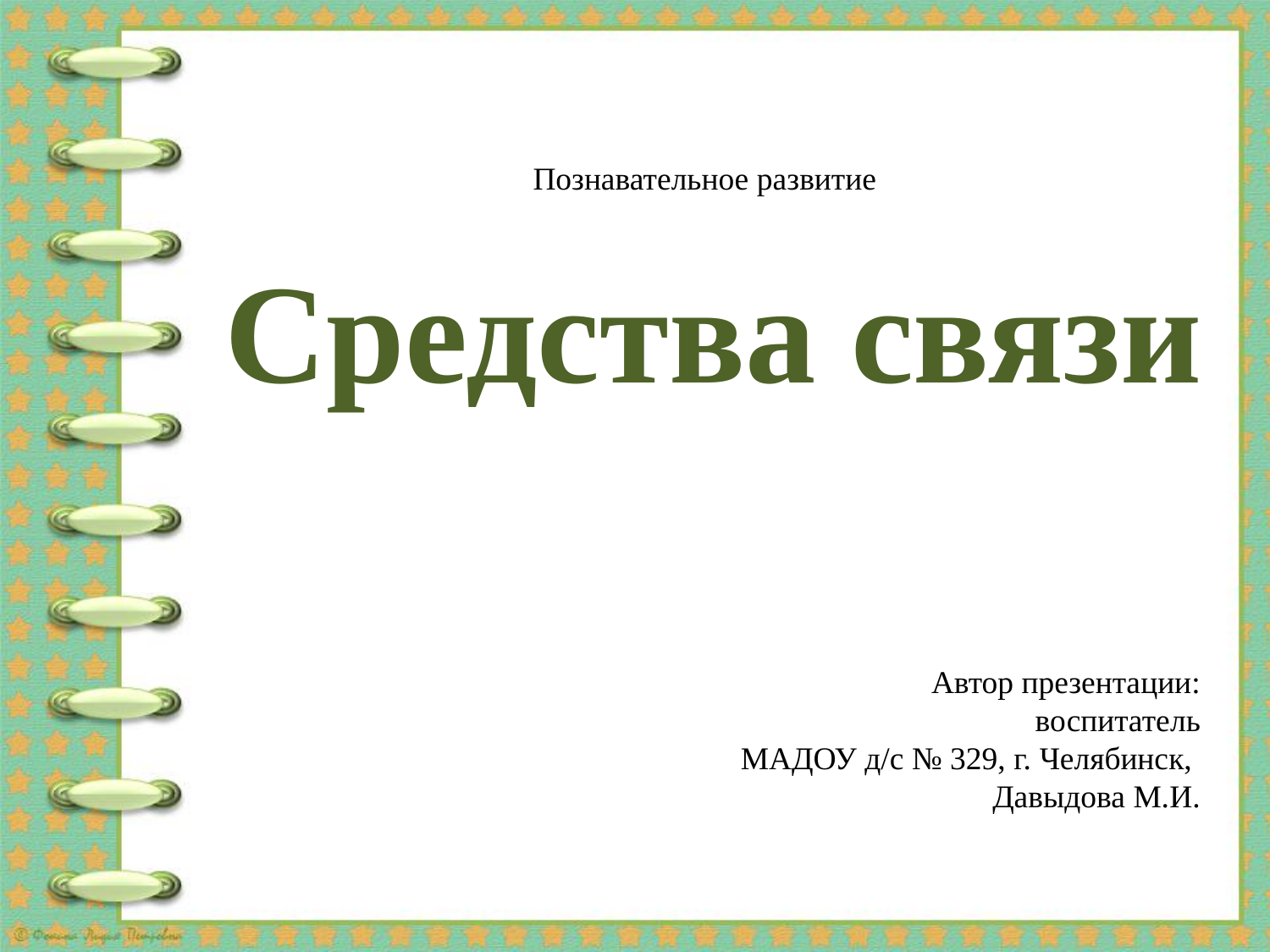

Познавательное развитие
Средства связи
Автор презентации:
воспитатель
МАДОУ д/с № 329, г. Челябинск,
Давыдова М.И.